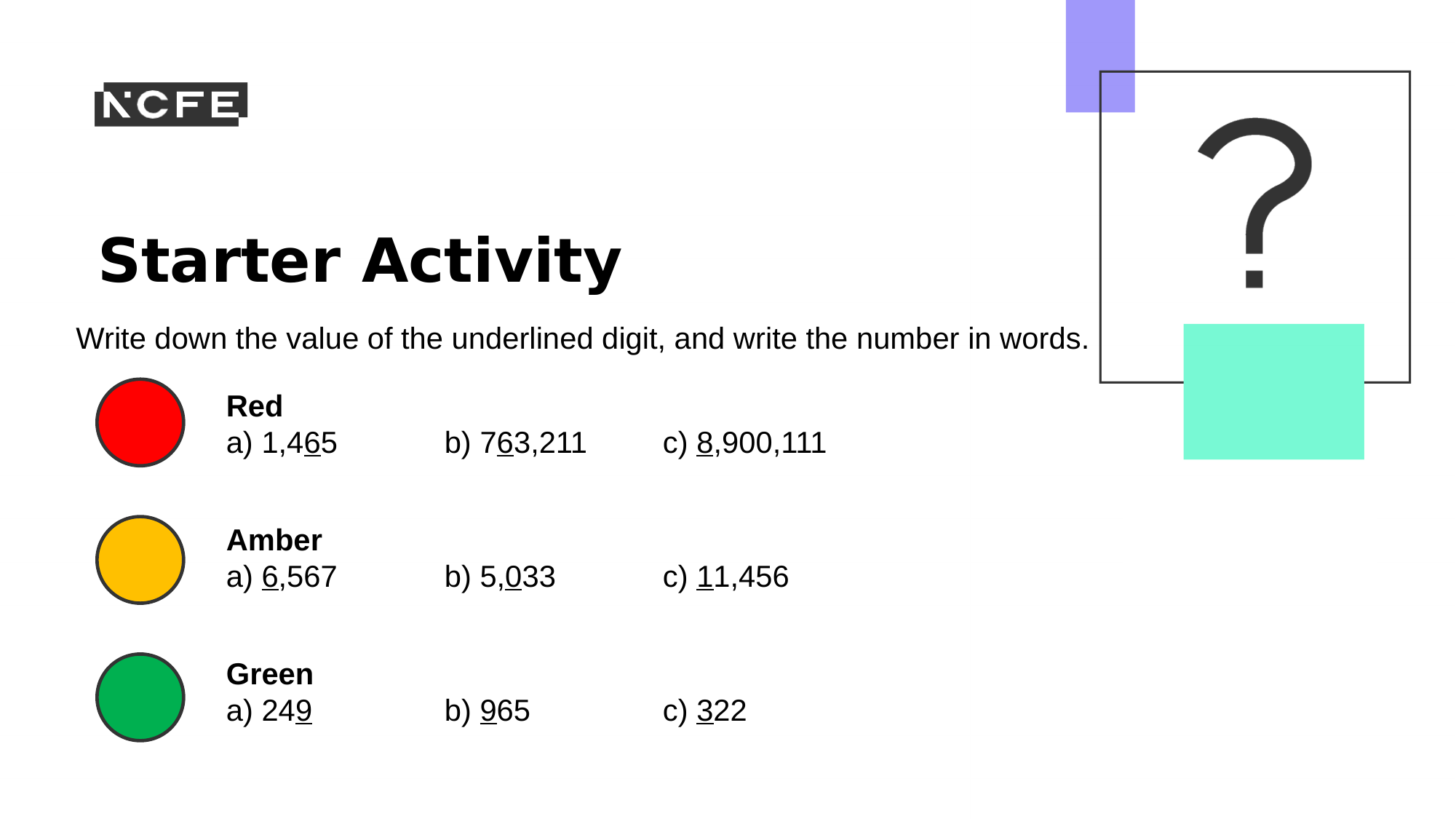

Write down the value of the underlined digit, and write the number in words.

Red
a) 1,465	b) 763,211	c) 8,900,111

Amber
a) 6,567	b) 5,033	c) 11,456

Green
a) 249		b) 965		c) 322